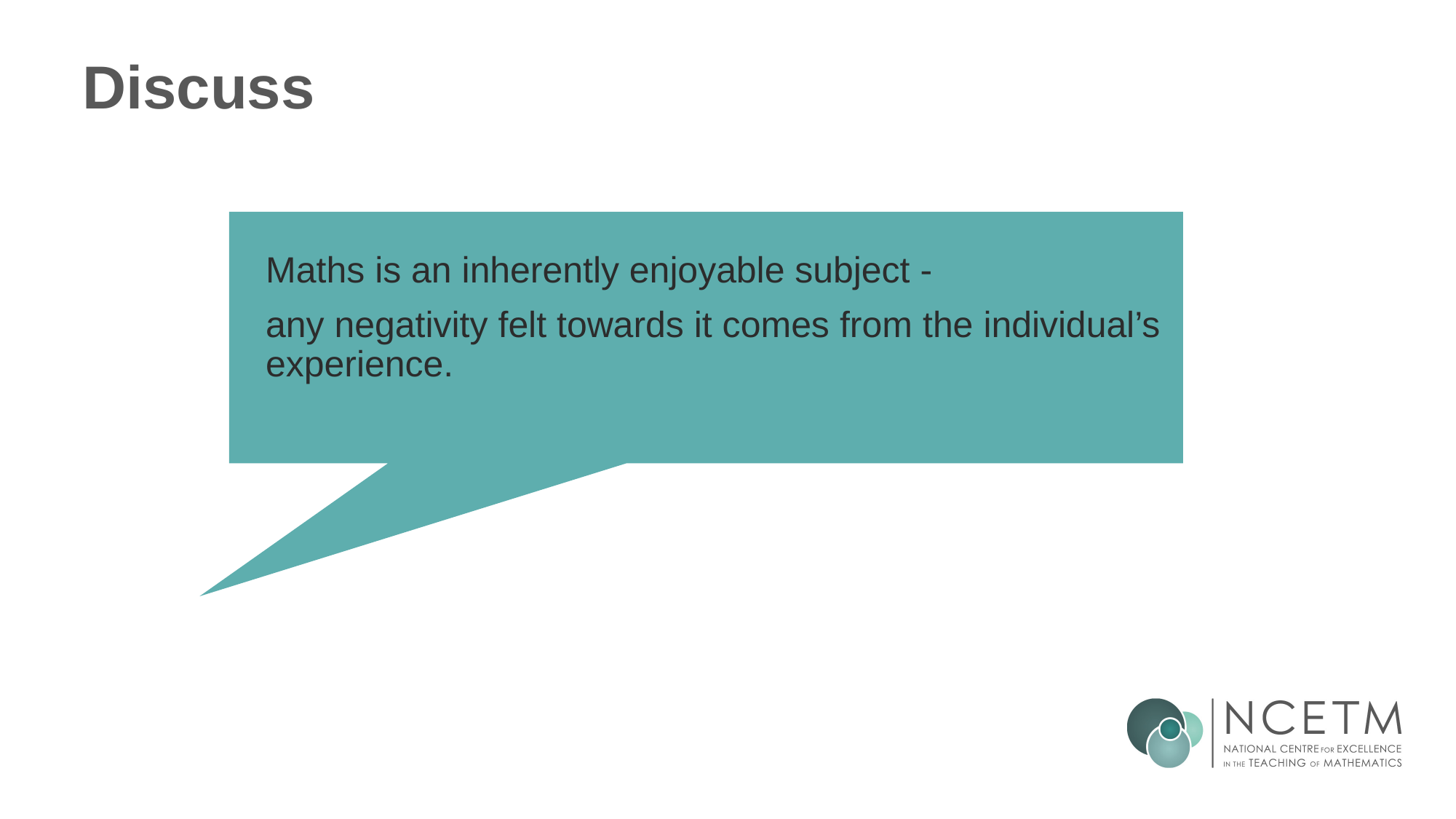

# Discuss

Maths is an inherently enjoyable subject -
any negativity felt towards it comes from the individual’s experience.